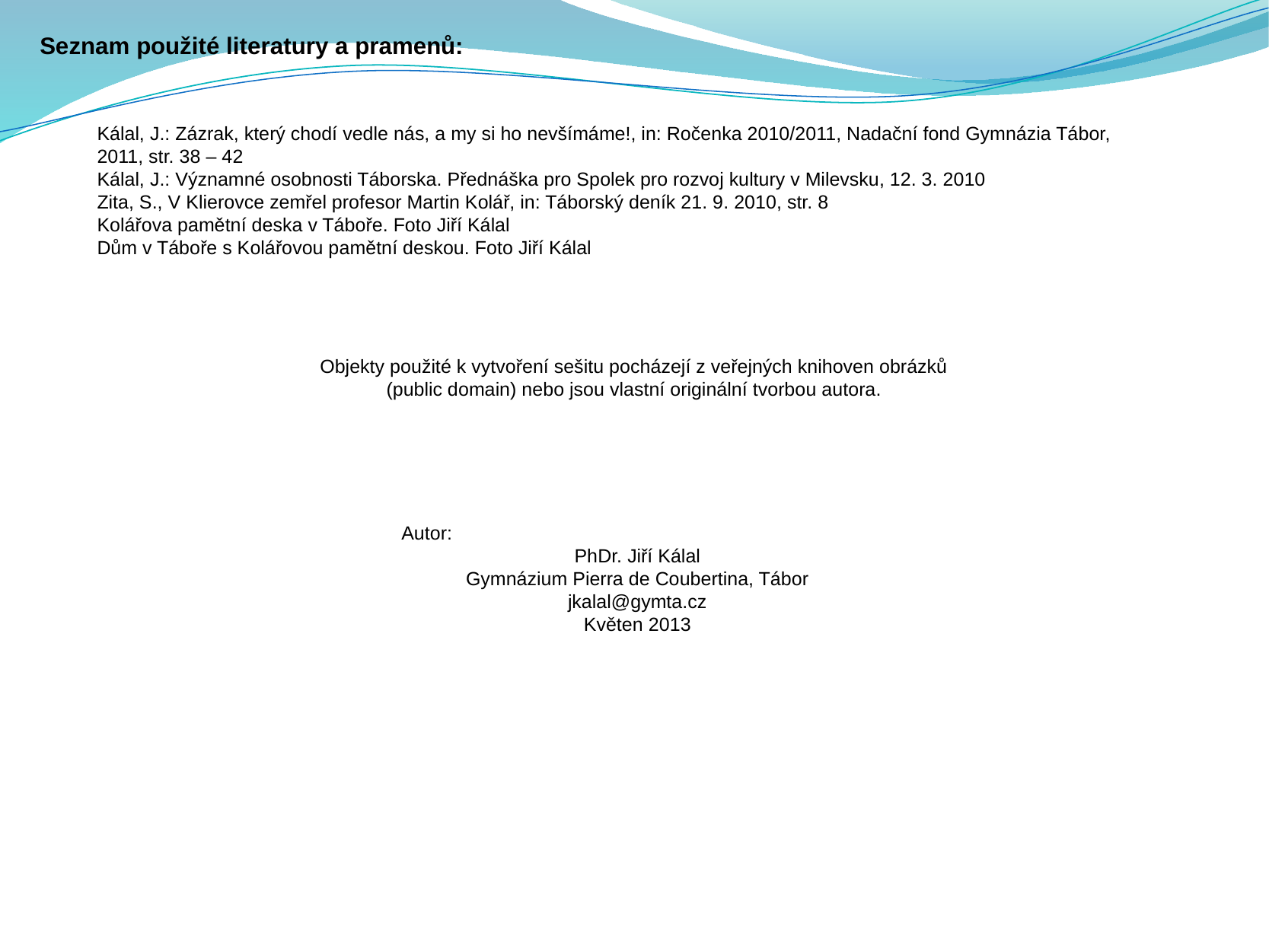

Seznam použité literatury a pramenů:
Kálal, J.: Zázrak, který chodí vedle nás, a my si ho nevšímáme!, in: Ročenka 2010/2011, Nadační fond Gymnázia Tábor, 2011, str. 38 – 42
Kálal, J.: Významné osobnosti Táborska. Přednáška pro Spolek pro rozvoj kultury v Milevsku, 12. 3. 2010
Zita, S., V Klierovce zemřel profesor Martin Kolář, in: Táborský deník 21. 9. 2010, str. 8
Kolářova pamětní deska v Táboře. Foto Jiří Kálal
Dům v Táboře s Kolářovou pamětní deskou. Foto Jiří Kálal

Objekty použité k vytvoření sešitu pocházejí z veřejných knihoven obrázků (public domain) nebo jsou vlastní originální tvorbou autora.
Autor:
PhDr. Jiří Kálal
Gymnázium Pierra de Coubertina, Tábor
jkalal@gymta.cz
Květen 2013